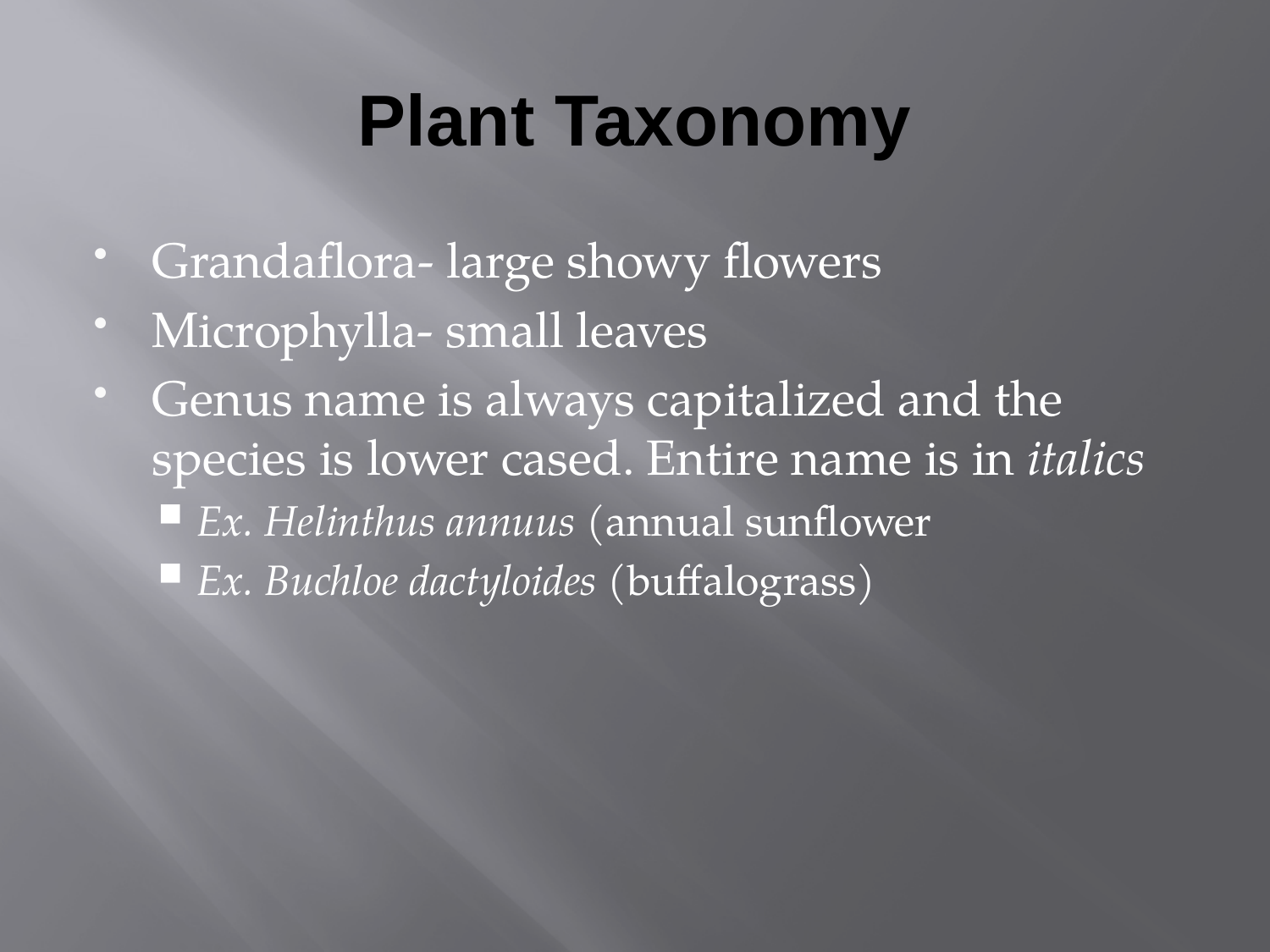

# Plant Taxonomy
Grandaflora- large showy flowers
Microphylla- small leaves
Genus name is always capitalized and the species is lower cased. Entire name is in italics
Ex. Helinthus annuus (annual sunflower
Ex. Buchloe dactyloides (buffalograss)